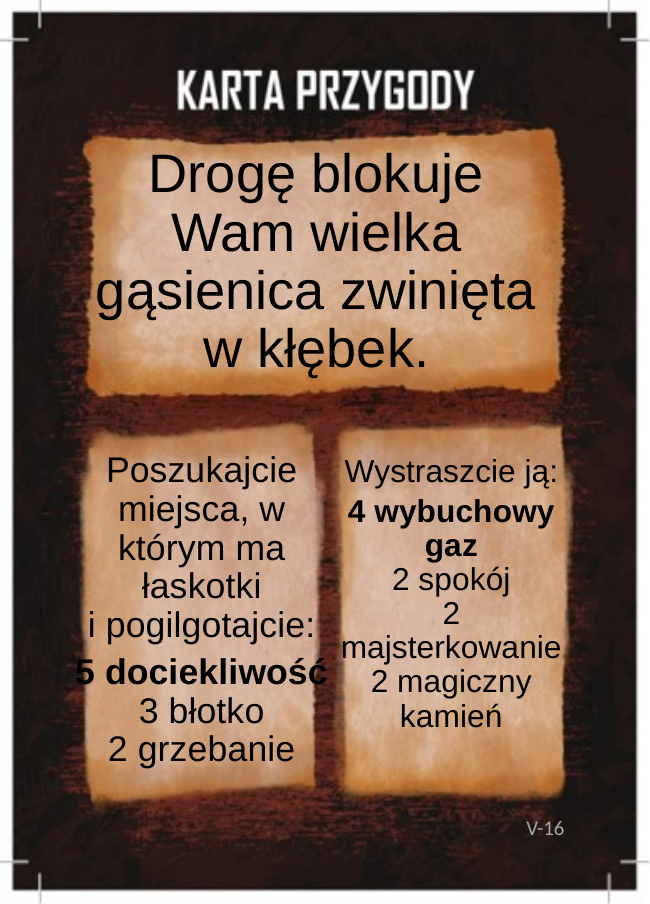

# Drogę blokuje Wam wielka gąsienica zwinięta w kłębek.
Wystraszcie ją:
4 wybuchowy gaz
2 spokój
2 majsterkowanie
2 magiczny kamień
Poszukajcie miejsca, w którym ma łaskotki
i pogilgotajcie:
5 dociekliwość
3 błotko
2 grzebanie
V-16